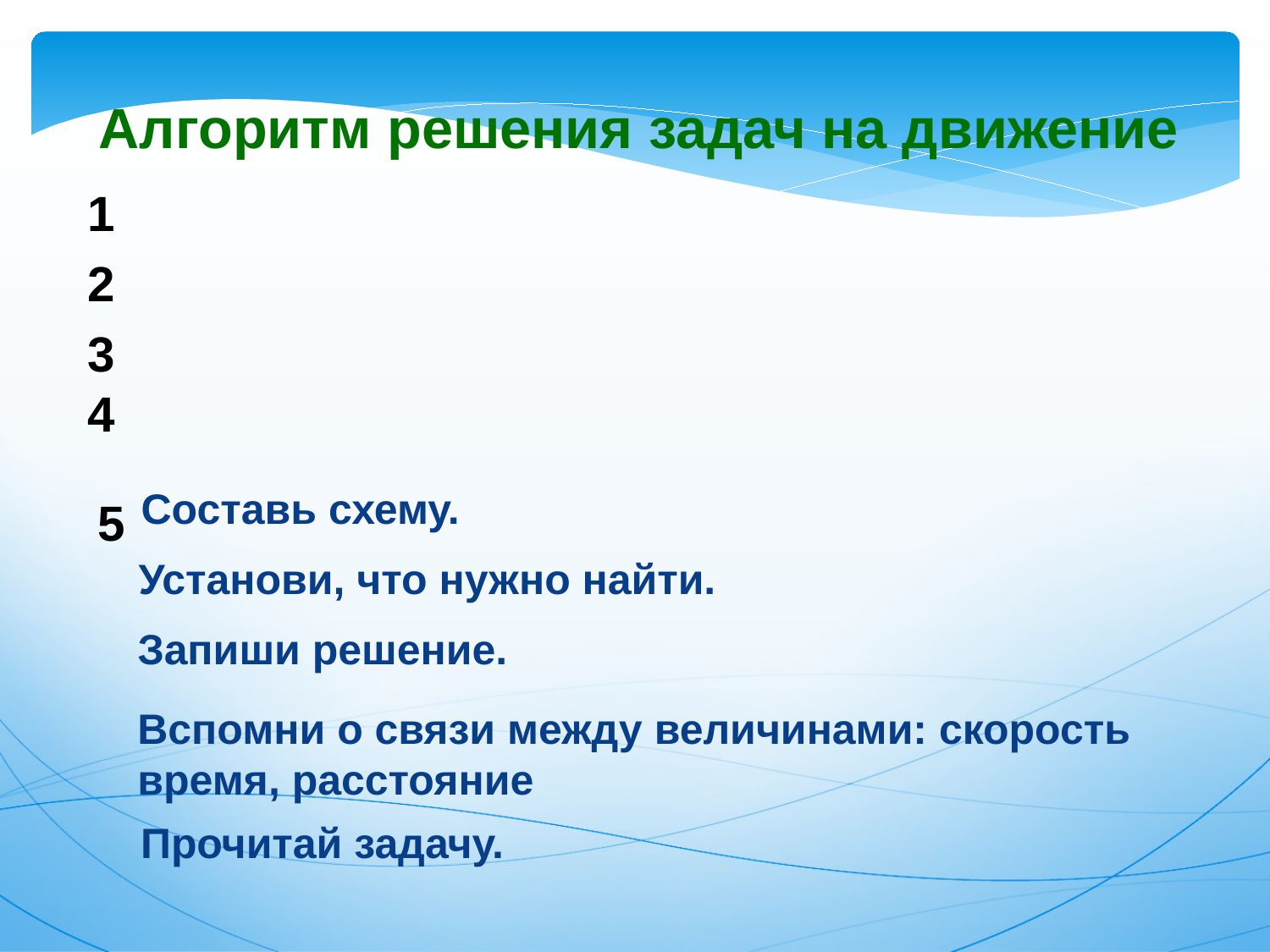

Алгоритм решения задач на движение
1

2
3
4
Составь схему.
5
Установи, что нужно найти.
Запиши решение.
Вспомни о связи между величинами: скорость время, расстояние
Прочитай задачу.
Два лыжника вышли с двух стартов, расстояние между которыми 50 км. Скорость первого лыжника 7 км/ч, а  скорость второго – 8 км/ч. Чему равно  расстояние  между ними через 2 часа?